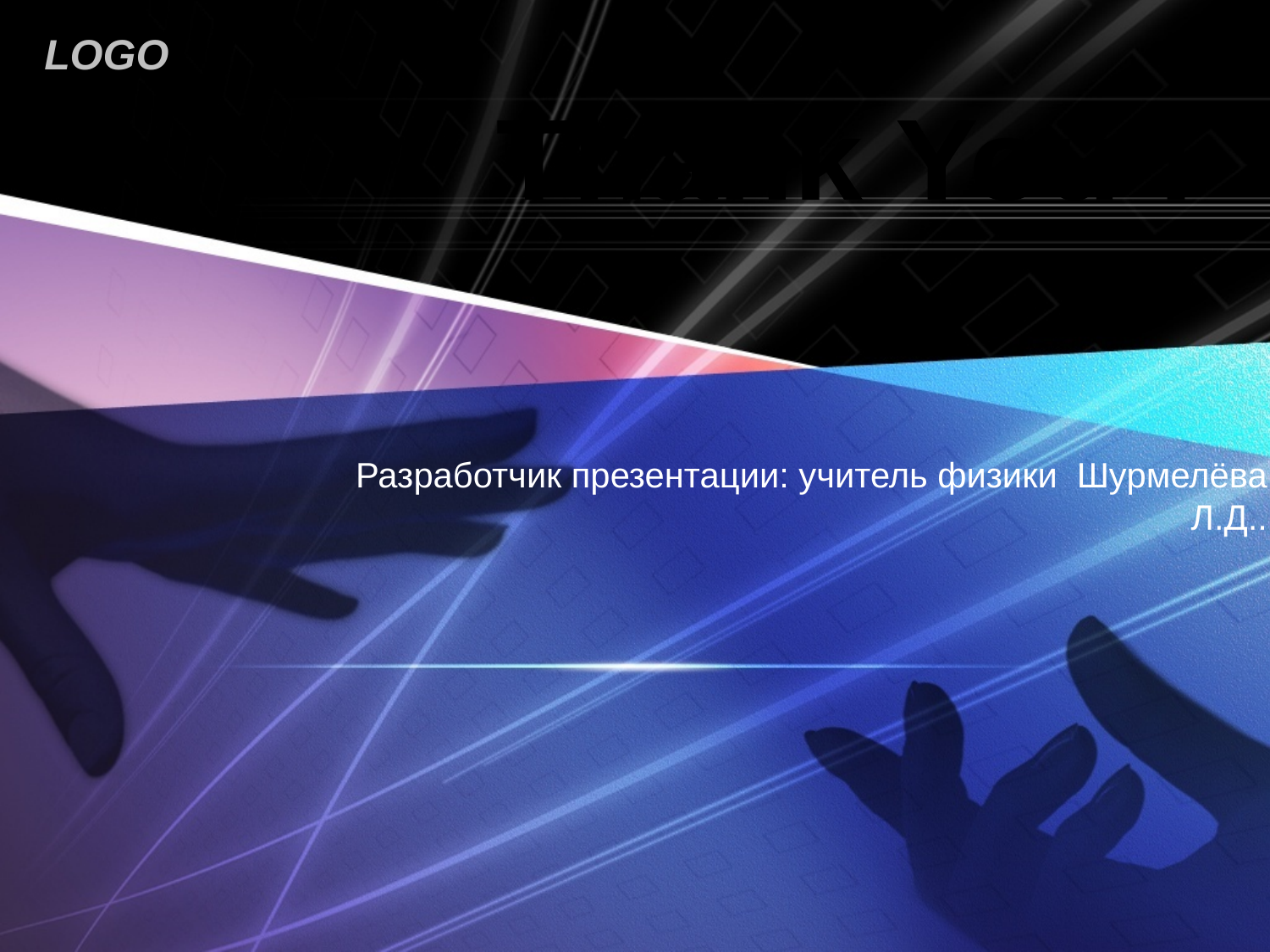

Thank You !
Разработчик презентации: учитель физики  Шурмелёва Л.Д..